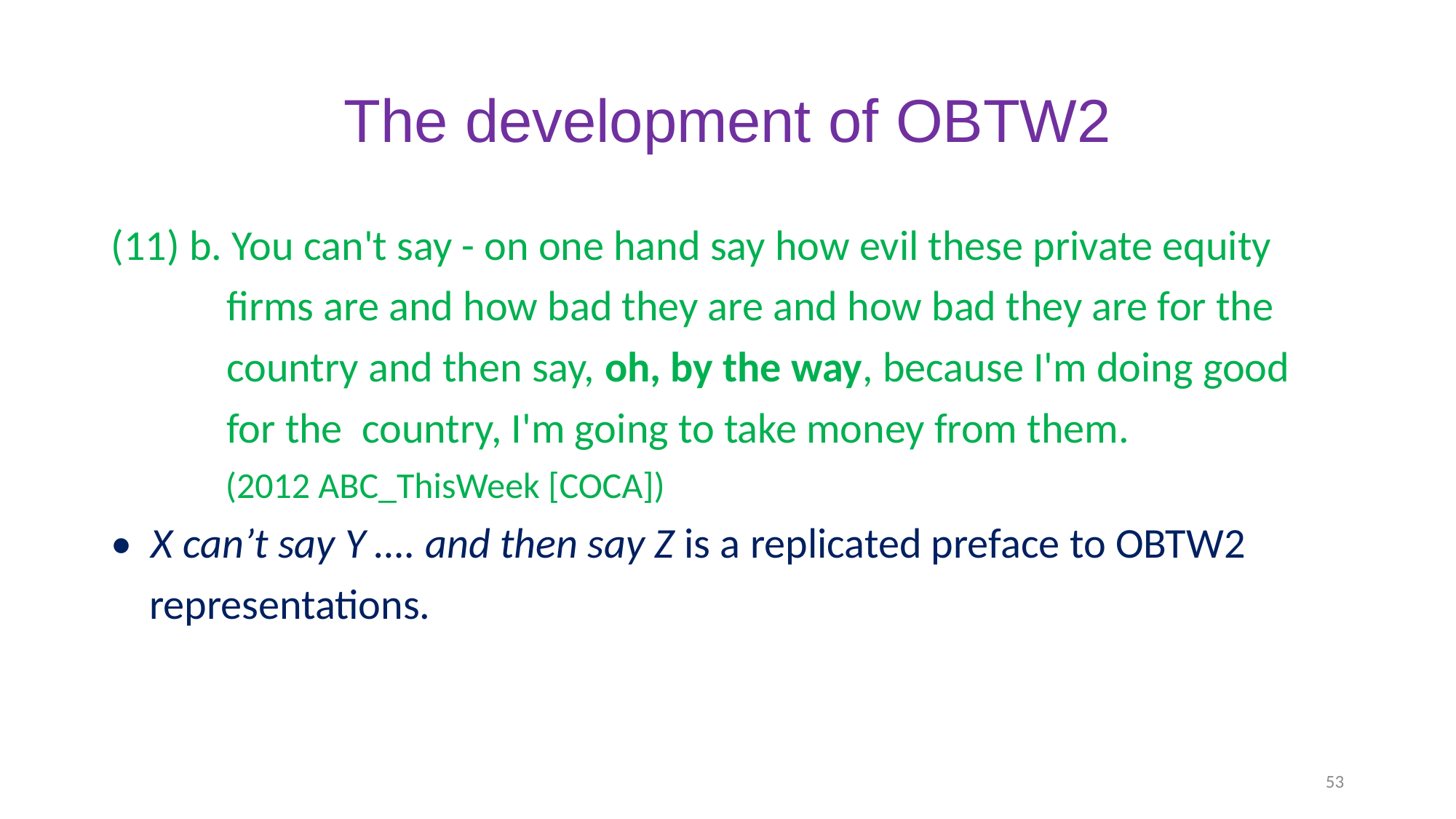

# The development of OBTW2
(11) b. You can't say - on one hand say how evil these private equity
            firms are and how bad they are and how bad they are for the
            country and then say, oh, by the way, because I'm doing good
            for the  country, I'm going to take money from them.
              (2012 ABC_ThisWeek [COCA])
•  X can’t say Y …. and then say Z is a replicated preface to OBTW2
    representations.

53